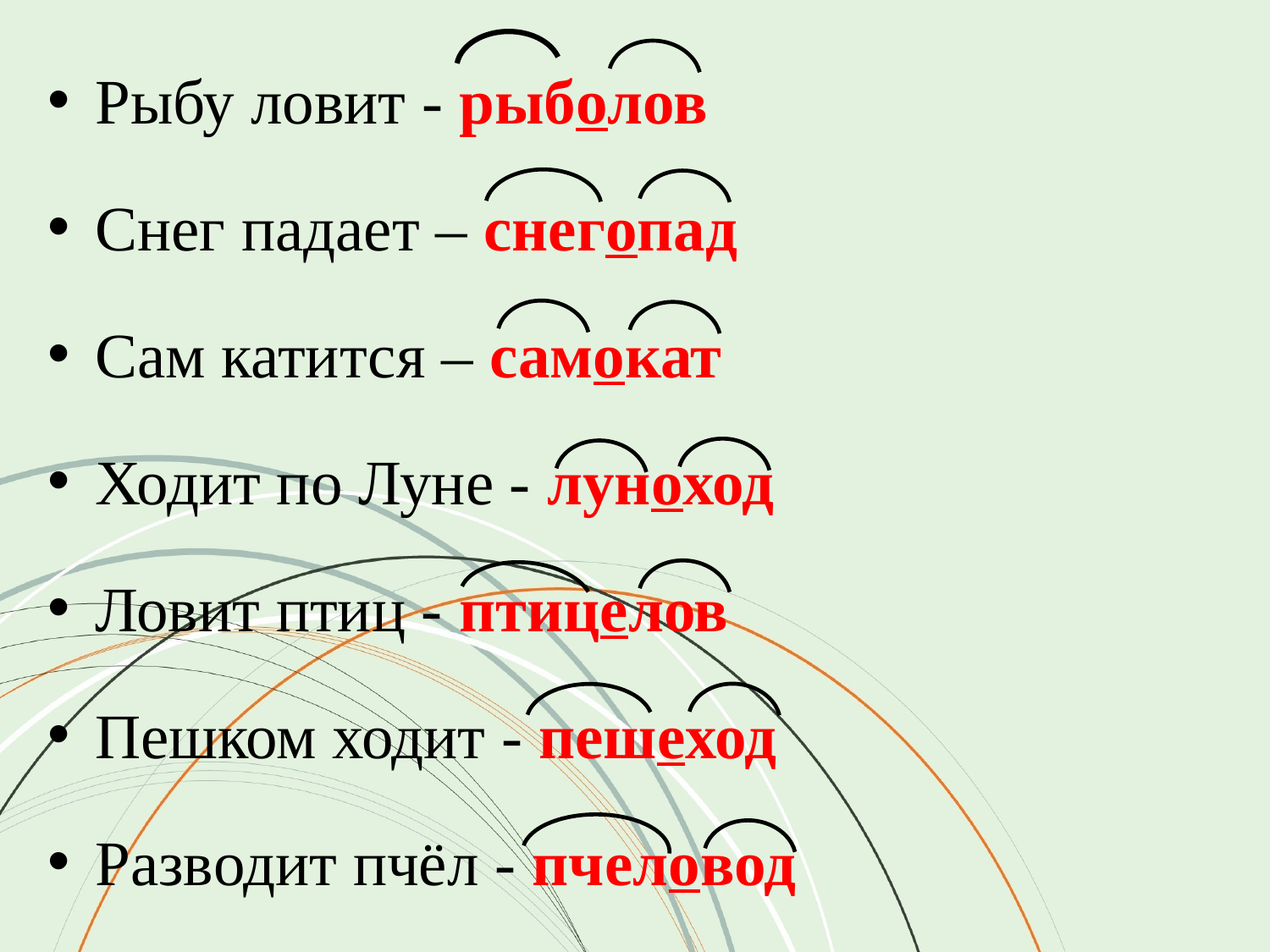

Рыбу ловит - рыболов
Снег падает – снегопад
Сам катится – самокат
Ходит по Луне - луноход
Ловит птиц - птицелов
Пешком ходит - пешеход
Разводит пчёл - пчеловод